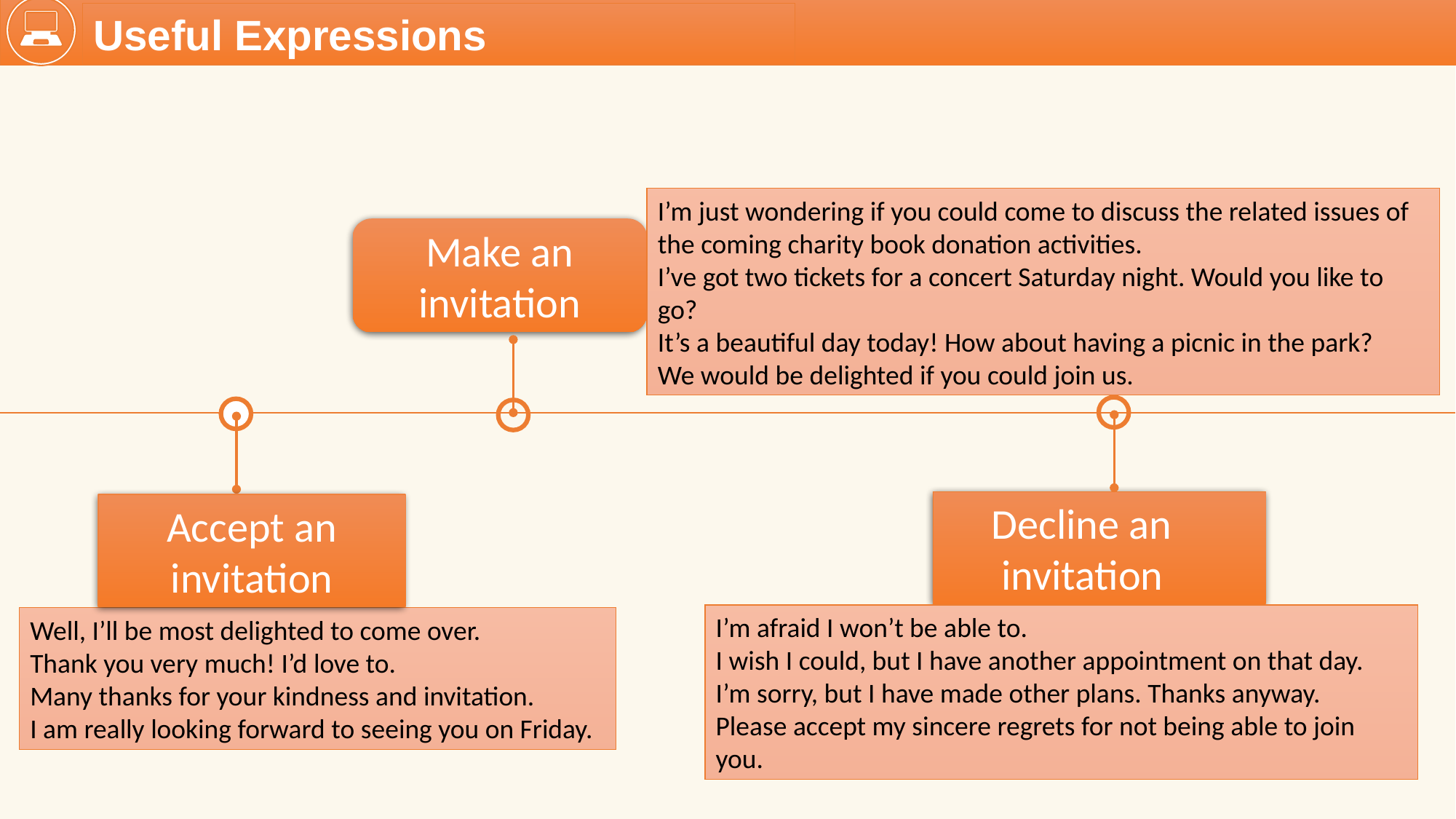

Useful Expressions
I’m just wondering if you could come to discuss the related issues of the coming charity book donation activities.
I’ve got two tickets for a concert Saturday night. Would you like to go?
It’s a beautiful day today! How about having a picnic in the park?
We would be delighted if you could join us.
Make an invitation

     Decline an
      invitation
I’m afraid I won’t be able to.
I wish I could, but I have another appointment on that day.
I’m sorry, but I have made other plans. Thanks anyway.
Please accept my sincere regrets for not being able to join you.
Accept an invitation
Well, I’ll be most delighted to come over.
Thank you very much! I’d love to.
Many thanks for your kindness and invitation.
I am really looking forward to seeing you on Friday.